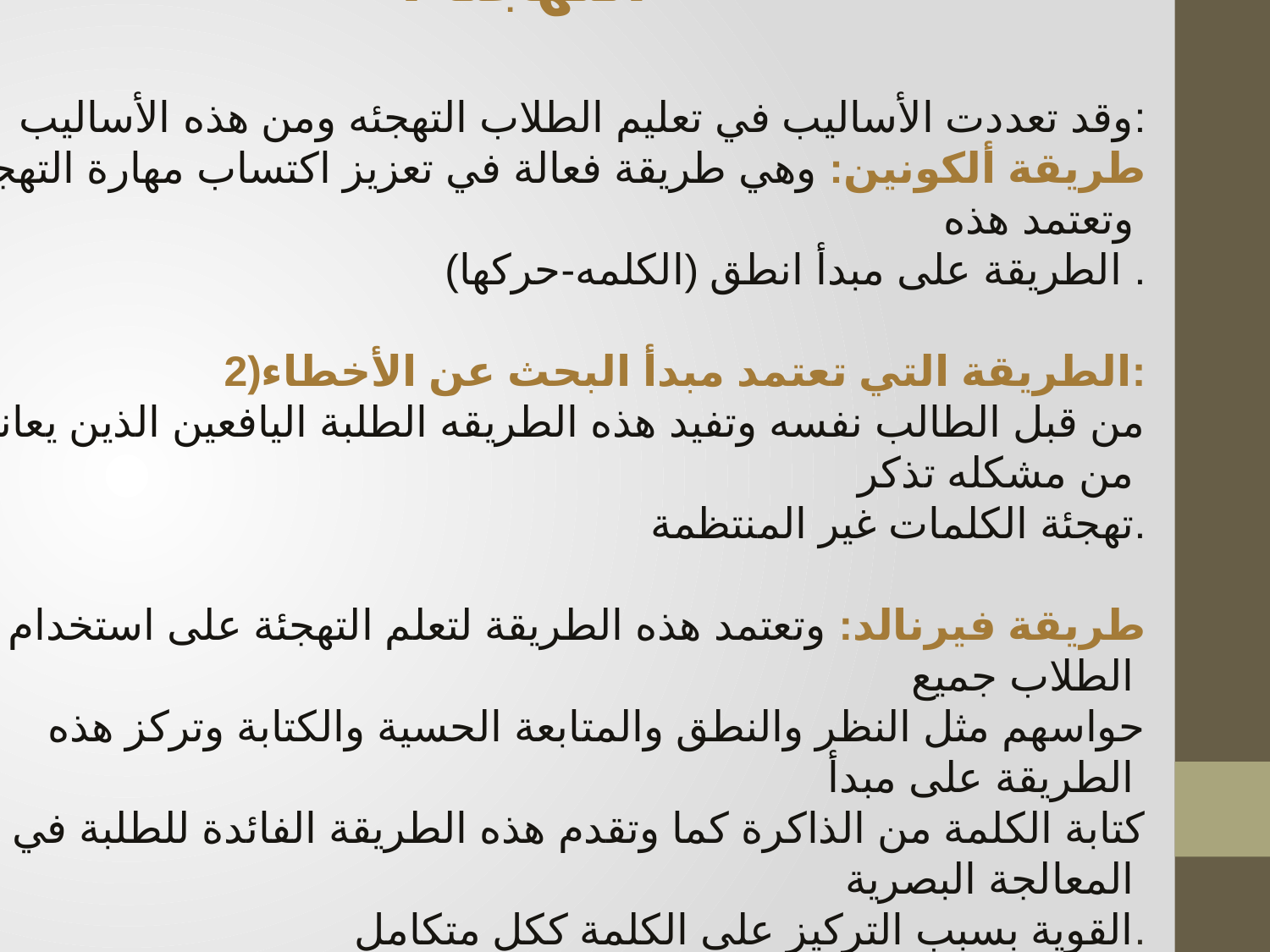

التهجئة:

وقد تعددت الأساليب في تعليم الطلاب التهجئه ومن هذه الأساليب:
1)طريقة ألكونين: وهي طريقة فعالة في تعزيز اكتساب مهارة التهجئة وتعتمد هذه
الطريقة على مبدأ انطق (الكلمه-حركها) .

2)الطريقة التي تعتمد مبدأ البحث عن الأخطاء:
من قبل الطالب نفسه وتفيد هذه الطريقه الطلبة اليافعين الذين يعانون من مشكله تذكر
تهجئة الكلمات غير المنتظمة.

3) طريقة فيرنالد: وتعتمد هذه الطريقة لتعلم التهجئة على استخدام الطلاب جميع
حواسهم مثل النظر والنطق والمتابعة الحسية والكتابة وتركز هذه الطريقة على مبدأ
كتابة الكلمة من الذاكرة كما وتقدم هذه الطريقة الفائدة للطلبة في المعالجة البصرية
القوية بسبب التركيز على الكلمة ككل متكامل.